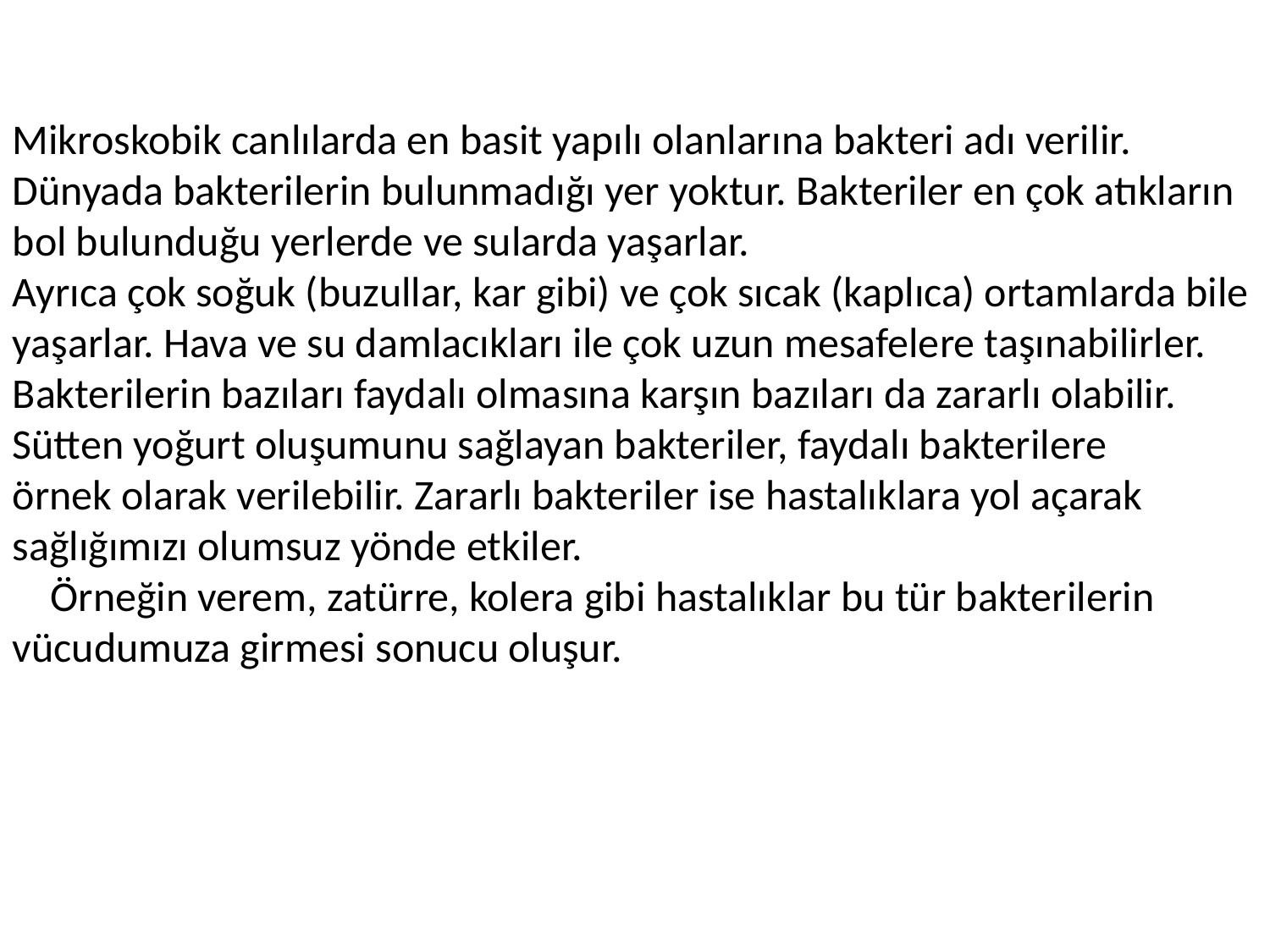

Mikroskobik canlılarda en basit yapılı olanlarına bakteri adı verilir. Dünyada bakterilerin bulunmadığı yer yoktur. Bakteriler en çok atıkların bol bulunduğu yerlerde ve sularda yaşarlar.
Ayrıca çok soğuk (buzullar, kar gibi) ve çok sıcak (kaplıca) ortamlarda bile yaşarlar. Hava ve su damlacıkları ile çok uzun mesafelere taşınabilirler. Bakterilerin bazıları faydalı olmasına karşın bazıları da zararlı olabilir. Sütten yoğurt oluşumunu sağlayan bakteriler, faydalı bakterilere
örnek olarak verilebilir. Zararlı bakteriler ise hastalıklara yol açarak sağlığımızı olumsuz yönde etkiler.
    Örneğin verem, zatürre, kolera gibi hastalıklar bu tür bakterilerin vücudumuza girmesi sonucu oluşur.